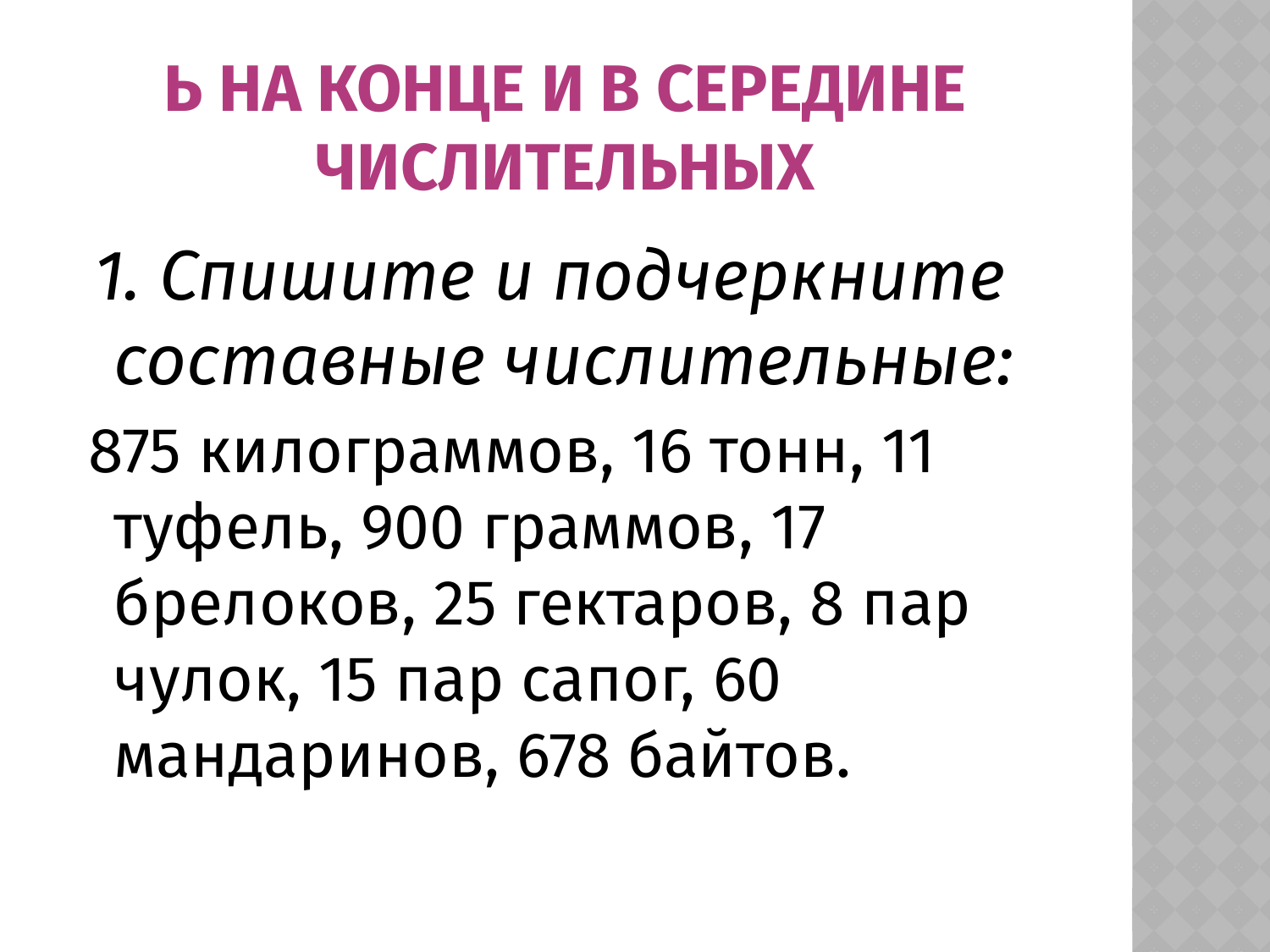

# Ь на конце и в середине числительных
 1. Спишите и подчеркните составные числительные:
 875 килограммов, 16 тонн, 11 туфель, 900 граммов, 17 брелоков, 25 гектаров, 8 пар чулок, 15 пар сапог, 60 мандаринов, 678 байтов.